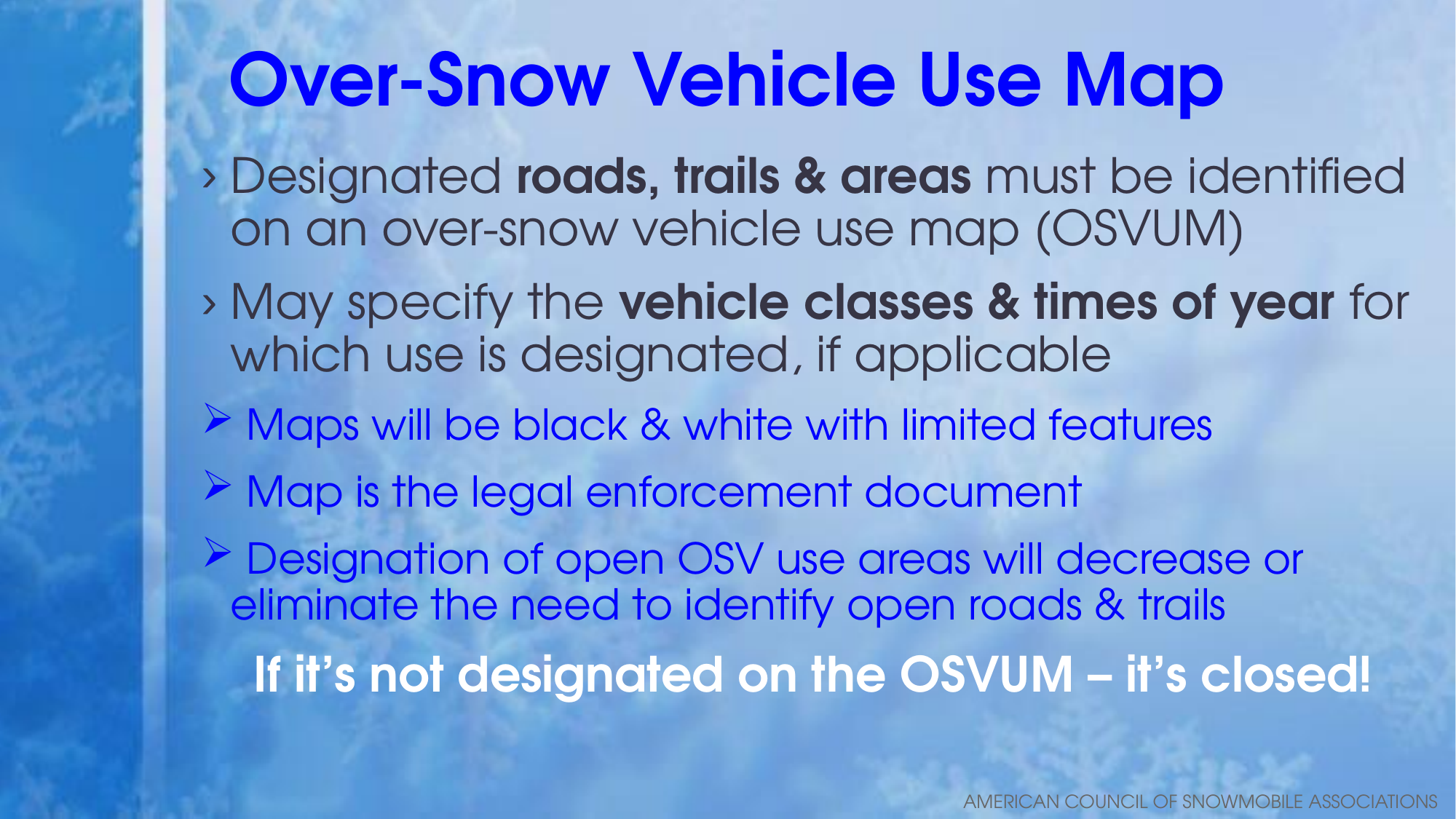

# Over-Snow Vehicle Use Map
Designated roads, trails & areas must be identified on an over-snow vehicle use map (OSVUM)
May specify the vehicle classes & times of year for which use is designated, if applicable
 Maps will be black & white with limited features
 Map is the legal enforcement document
 Designation of open OSV use areas will decrease or eliminate the need to identify open roads & trails
If it’s not designated on the OSVUM – it’s closed!

American Council of Snowmobile Associations